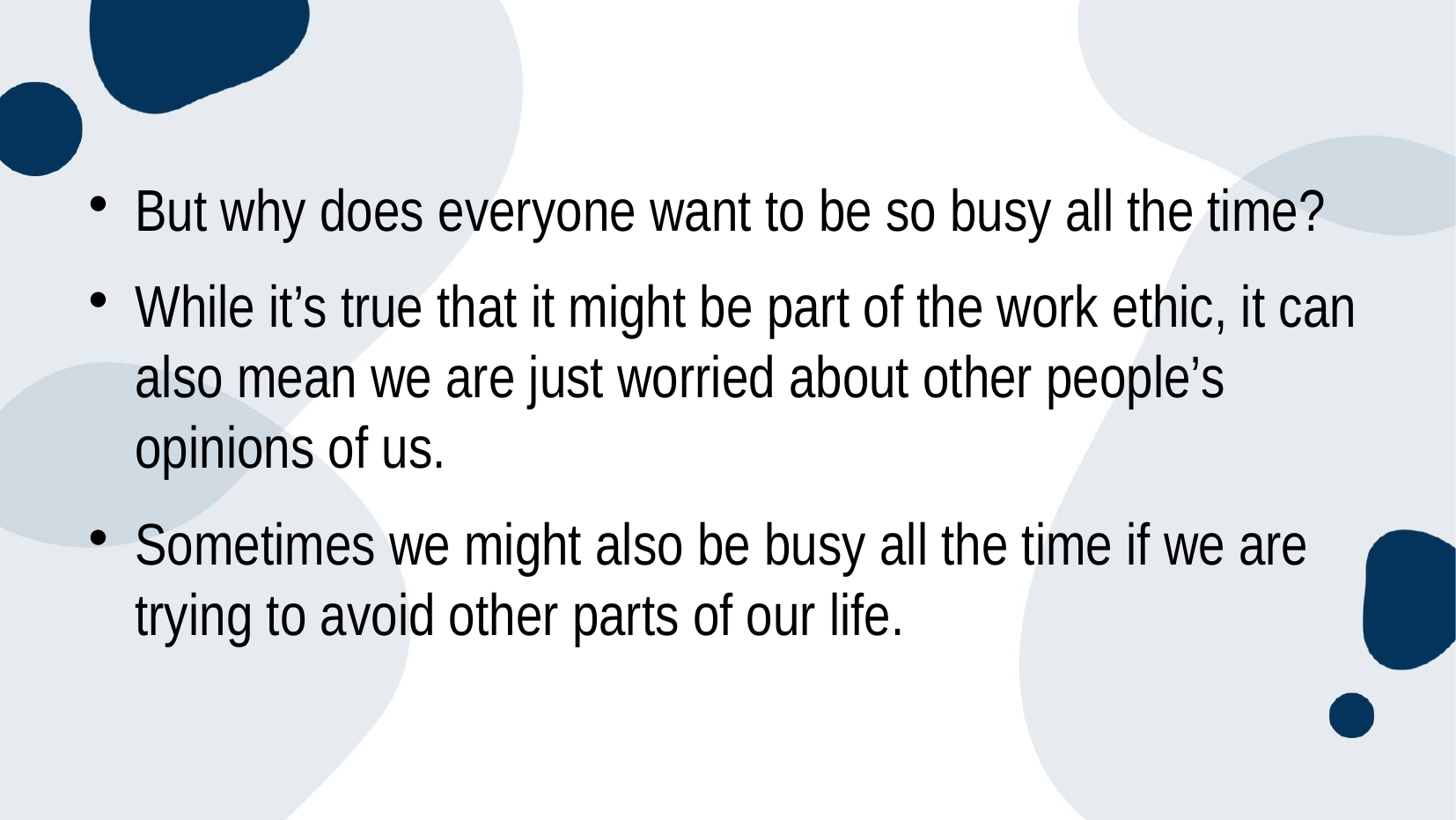

But why does everyone want to be so busy all the time?
While it’s true that it might be part of the work ethic, it can also mean we are just worried about other people’s opinions of us.
Sometimes we might also be busy all the time if we are trying to avoid other parts of our life.